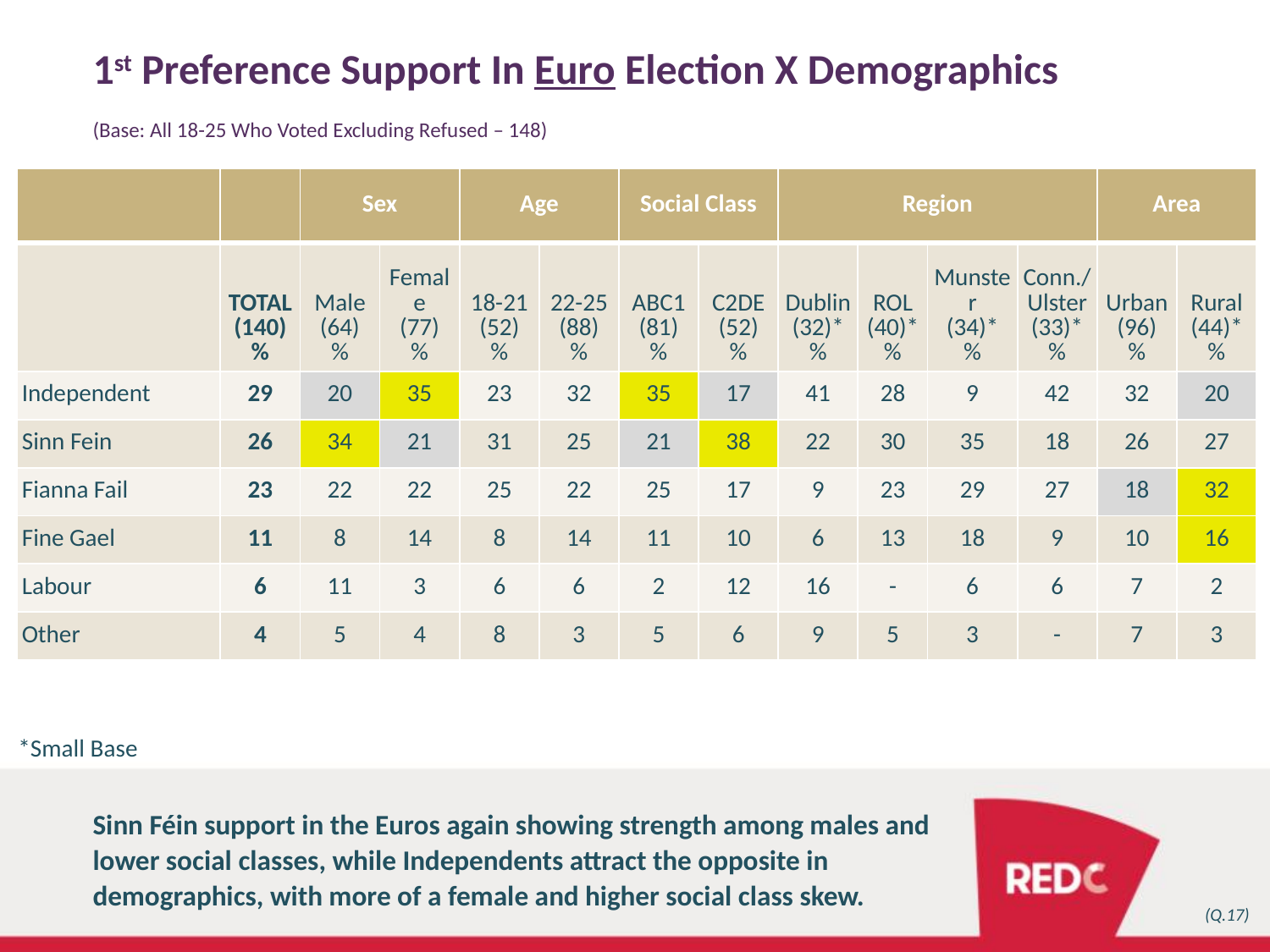

# 1st Preference Support In Euro Election X Demographics
(Base: All 18-25 Who Voted Excluding Refused – 148)
|  |  | Sex |  | Age |  | Social Class |  | Region |  |  |  | Area |  |
| --- | --- | --- | --- | --- | --- | --- | --- | --- | --- | --- | --- | --- | --- |
|  | TOTAL (140) % | Male (64) % | Female (77) % | 18-21 (52) % | 22-25 (88) % | ABC1 (81) % | C2DE (52) % | Dublin (32)\* % | ROL (40)\* % | Munster (34)\* % | Conn./ Ulster (33)\* % | Urban (96) % | Rural (44)\* % |
| Independent | 29 | 20 | 35 | 23 | 32 | 35 | 17 | 41 | 28 | 9 | 42 | 32 | 20 |
| Sinn Fein | 26 | 34 | 21 | 31 | 25 | 21 | 38 | 22 | 30 | 35 | 18 | 26 | 27 |
| Fianna Fail | 23 | 22 | 22 | 25 | 22 | 25 | 17 | 9 | 23 | 29 | 27 | 18 | 32 |
| Fine Gael | 11 | 8 | 14 | 8 | 14 | 11 | 10 | 6 | 13 | 18 | 9 | 10 | 16 |
| Labour | 6 | 11 | 3 | 6 | 6 | 2 | 12 | 16 | - | 6 | 6 | 7 | 2 |
| Other | 4 | 5 | 4 | 8 | 3 | 5 | 6 | 9 | 5 | 3 | - | 7 | 3 |
*Small Base
Sinn Féin support in the Euros again showing strength among males and lower social classes, while Independents attract the opposite in demographics, with more of a female and higher social class skew.
(Q.17)